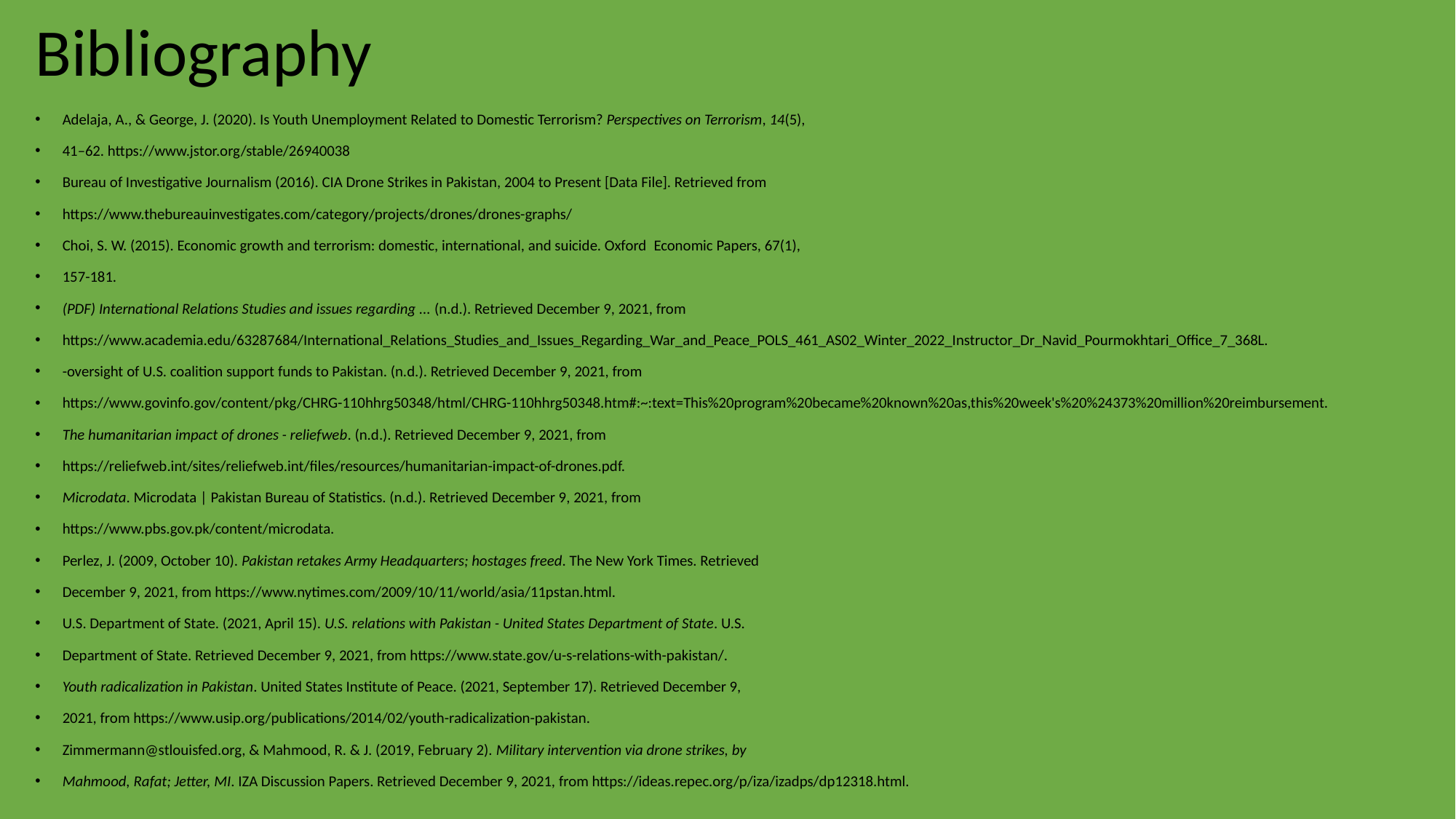

# Bibliography
Adelaja, A., & George, J. (2020). Is Youth Unemployment Related to Domestic Terrorism? Perspectives on Terrorism, 14(5),
41–62. https://www.jstor.org/stable/26940038
Bureau of Investigative Journalism (2016). CIA Drone Strikes in Pakistan, 2004 to Present [Data File]. Retrieved from
https://www.thebureauinvestigates.com/category/projects/drones/drones-graphs/
Choi, S. W. (2015). Economic growth and terrorism: domestic, international, and suicide. Oxford  Economic Papers, 67(1),
157-181.
(PDF) International Relations Studies and issues regarding ... (n.d.). Retrieved December 9, 2021, from
https://www.academia.edu/63287684/International_Relations_Studies_and_Issues_Regarding_War_and_Peace_POLS_461_AS02_Winter_2022_Instructor_Dr_Navid_Pourmokhtari_Office_7_368L.
-oversight of U.S. coalition support funds to Pakistan. (n.d.). Retrieved December 9, 2021, from
https://www.govinfo.gov/content/pkg/CHRG-110hhrg50348/html/CHRG-110hhrg50348.htm#:~:text=This%20program%20became%20known%20as,this%20week's%20%24373%20million%20reimbursement.
The humanitarian impact of drones - reliefweb. (n.d.). Retrieved December 9, 2021, from
https://reliefweb.int/sites/reliefweb.int/files/resources/humanitarian-impact-of-drones.pdf.
Microdata. Microdata | Pakistan Bureau of Statistics. (n.d.). Retrieved December 9, 2021, from
https://www.pbs.gov.pk/content/microdata.
Perlez, J. (2009, October 10). Pakistan retakes Army Headquarters; hostages freed. The New York Times. Retrieved
December 9, 2021, from https://www.nytimes.com/2009/10/11/world/asia/11pstan.html.
U.S. Department of State. (2021, April 15). U.S. relations with Pakistan - United States Department of State. U.S.
Department of State. Retrieved December 9, 2021, from https://www.state.gov/u-s-relations-with-pakistan/.
Youth radicalization in Pakistan. United States Institute of Peace. (2021, September 17). Retrieved December 9,
2021, from https://www.usip.org/publications/2014/02/youth-radicalization-pakistan.
Zimmermann@stlouisfed.org, & Mahmood, R. & J. (2019, February 2). Military intervention via drone strikes, by
Mahmood, Rafat; Jetter, MI. IZA Discussion Papers. Retrieved December 9, 2021, from https://ideas.repec.org/p/iza/izadps/dp12318.html.